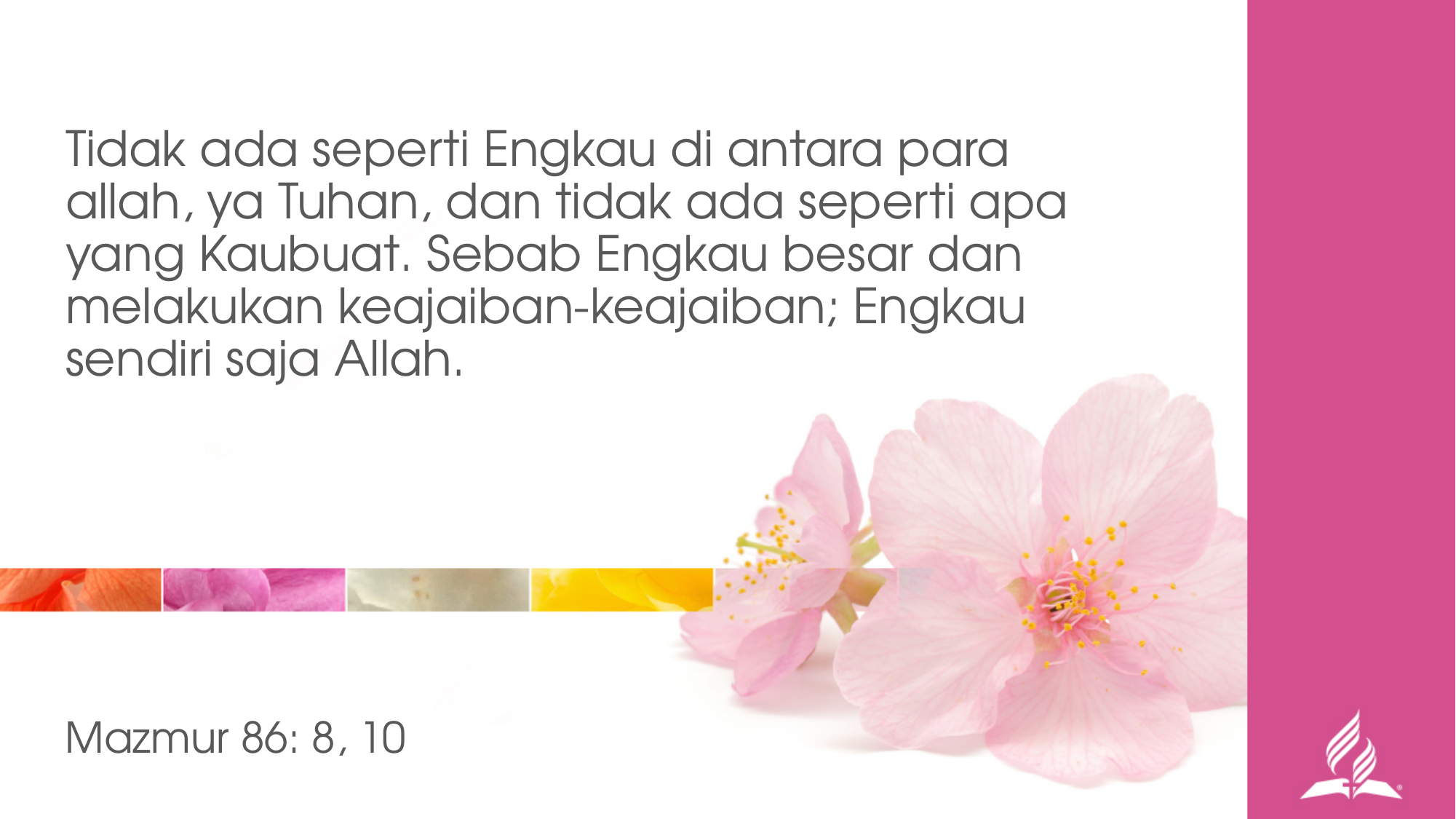

Tidak ada seperti Engkau di antara para allah, ya Tuhan, dan tidak ada seperti apa yang Kaubuat. Sebab Engkau besar dan melakukan keajaiban-keajaiban; Engkau sendiri saja Allah.

Mazmur 86: 8, 10